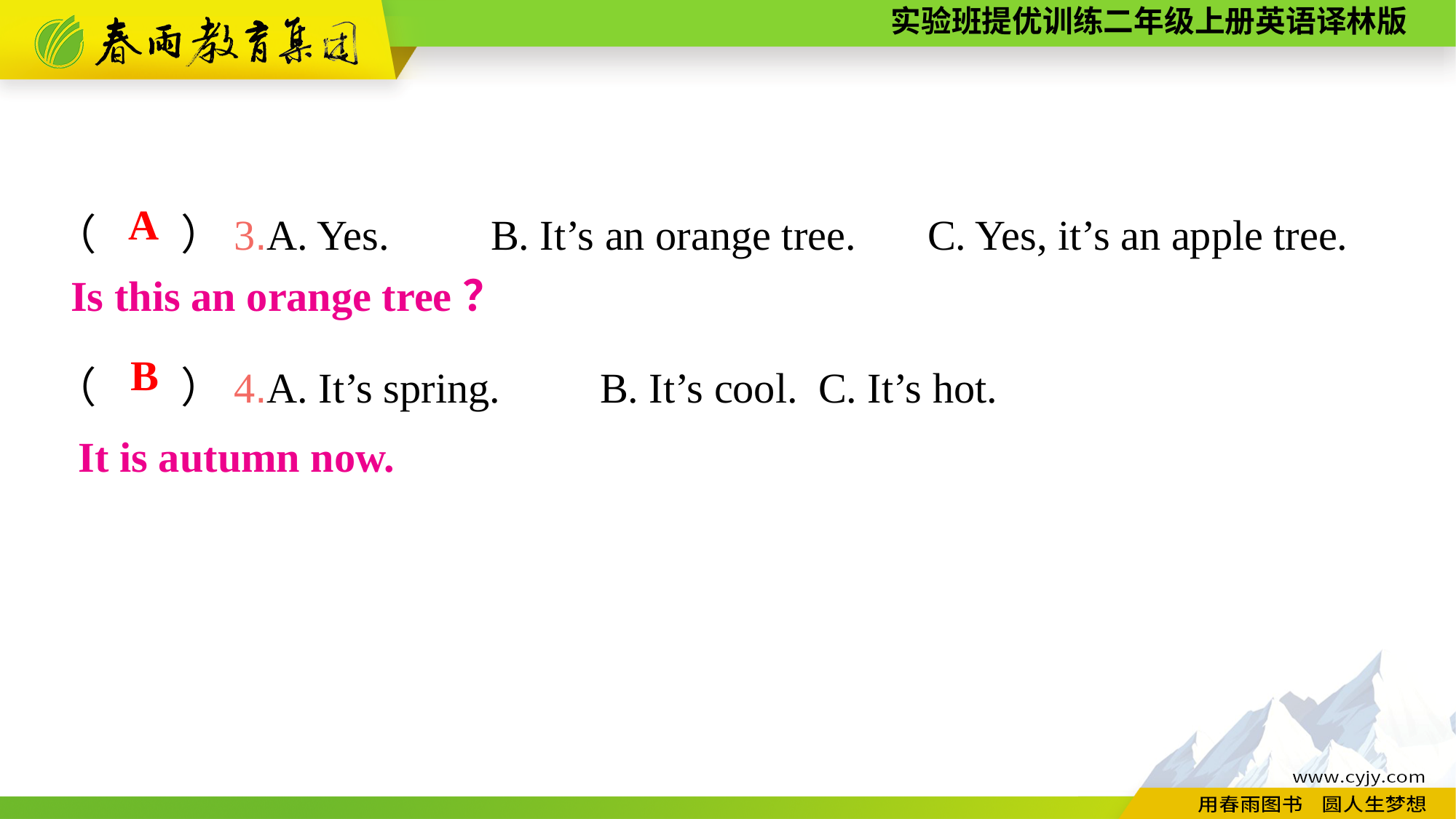

（　　）3.A. Yes.	B. It’s an orange tree.  	C. Yes, it’s an apple tree.

（　　）4.A. It’s spring.	B. It’s cool.	C. It’s hot.
A
Is this an orange tree？
B
It is autumn now.